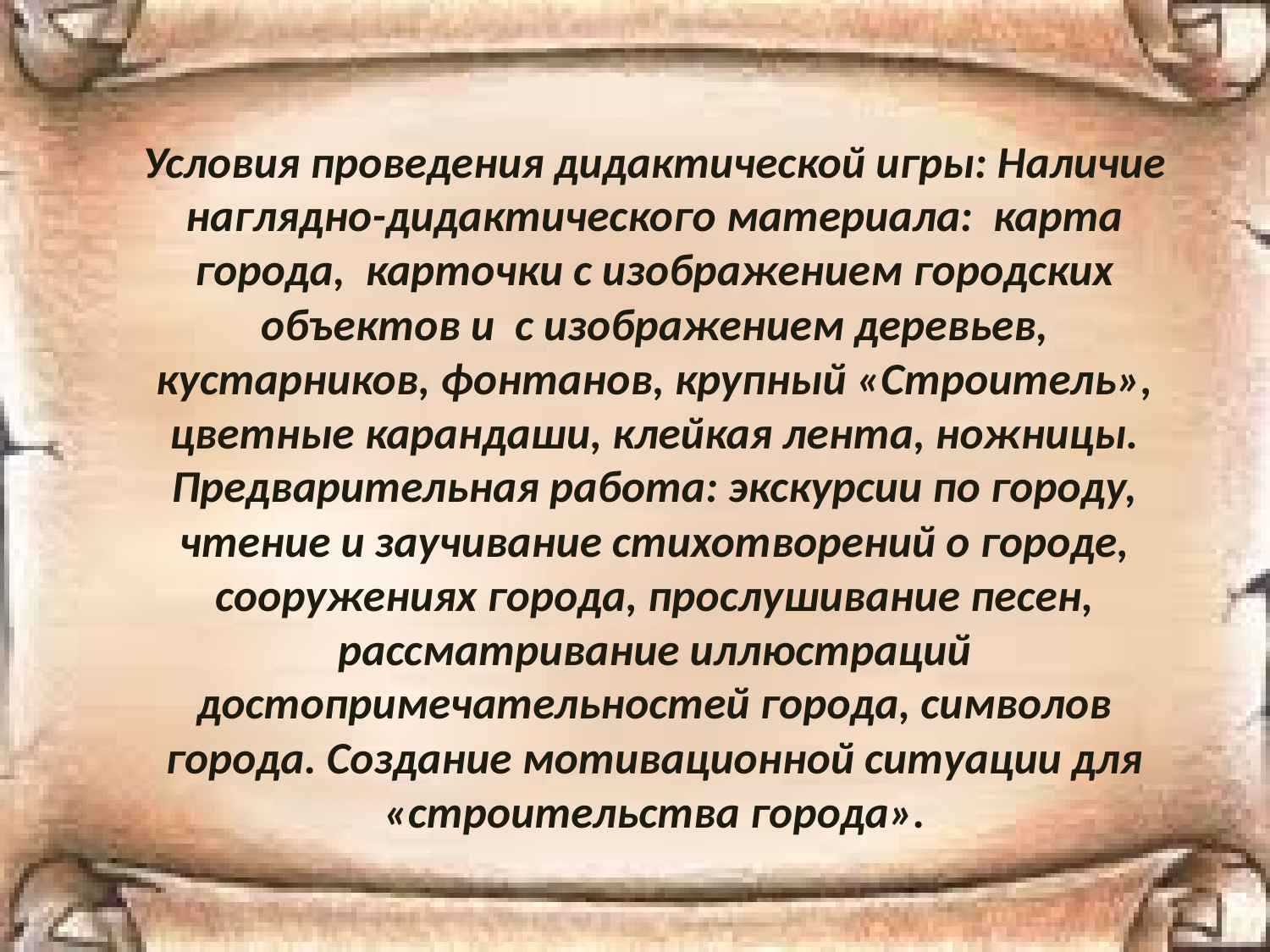

Условия проведения дидактической игры: Наличие наглядно-дидактического материала:  карта города,  карточки с изображением городских объектов и  с изображением деревьев, кустарников, фонтанов, крупный «Строитель», цветные карандаши, клейкая лента, ножницы. Предварительная работа: экскурсии по городу, чтение и заучивание стихотворений о городе, сооружениях города, прослушивание песен, рассматривание иллюстраций достопримечательностей города, символов города. Создание мотивационной ситуации для «строительства города».